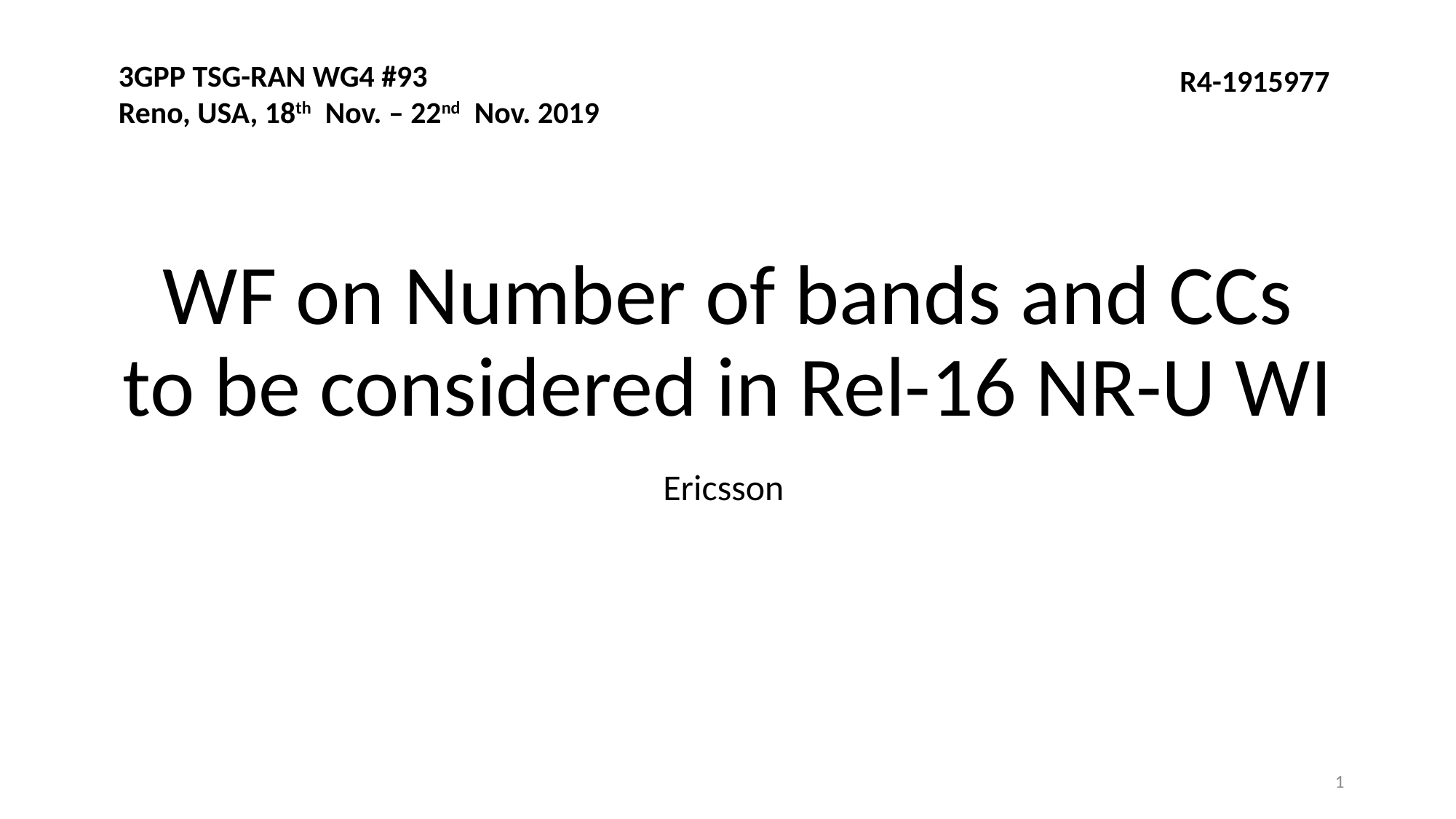

3GPP TSG-RAN WG4 #93
Reno, USA, 18th  Nov. – 22nd  Nov. 2019
R4-1915977
# WF on Number of bands and CCs to be considered in Rel-16 NR-U WI
Ericsson
1